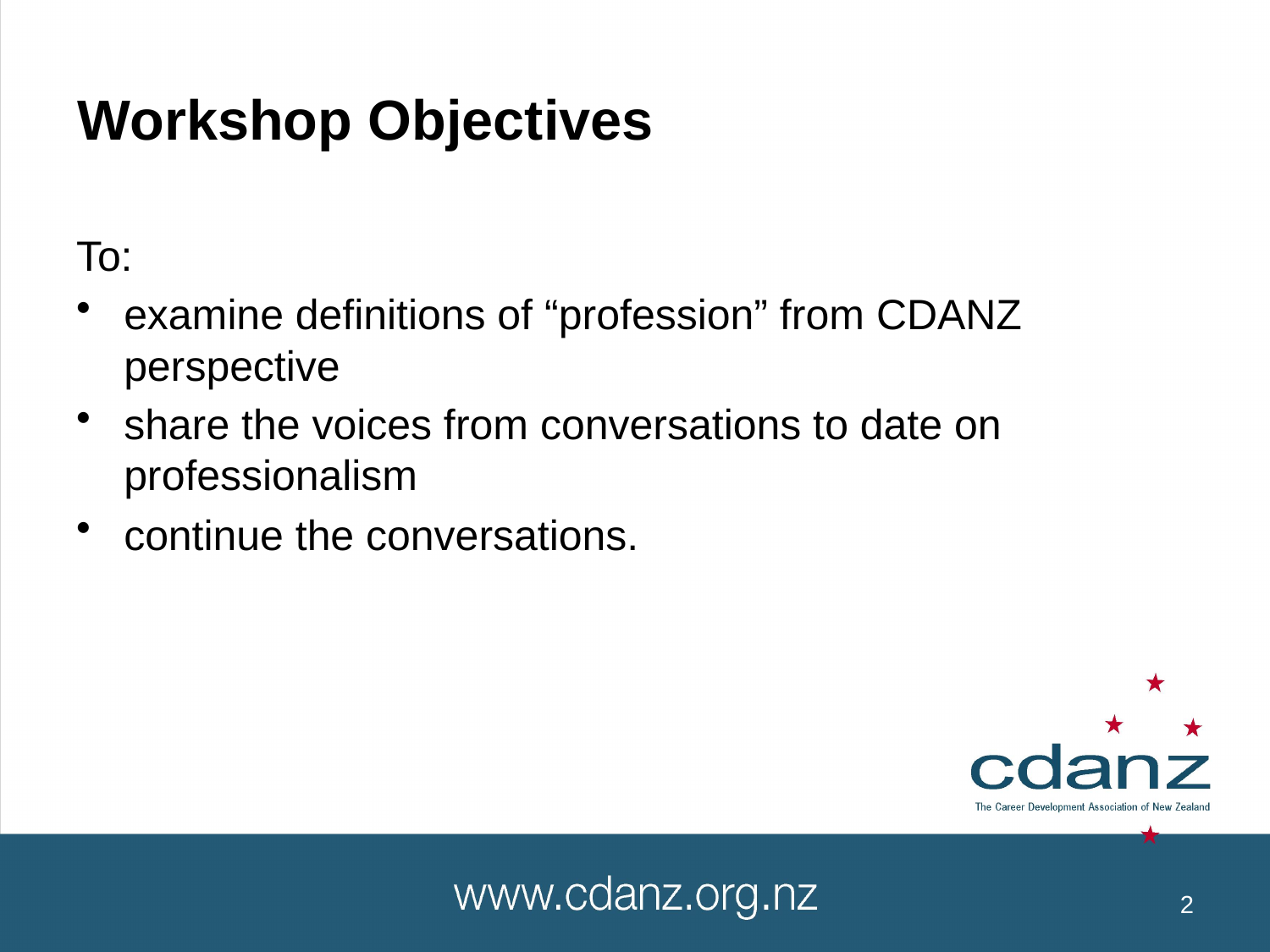

# Workshop Objectives
To:
examine definitions of “profession” from CDANZ perspective
share the voices from conversations to date on professionalism
continue the conversations.

2